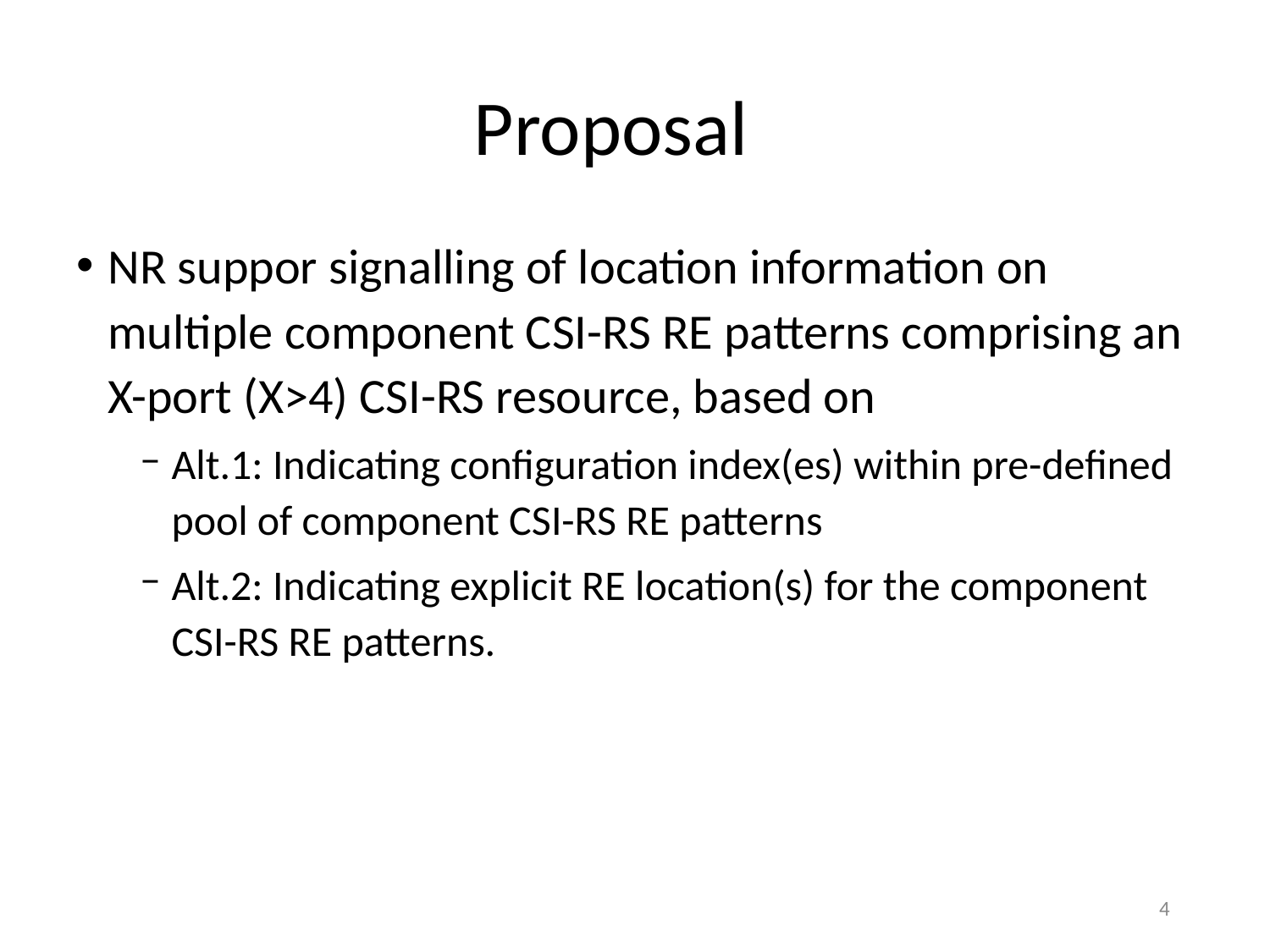

# Proposal
NR suppor signalling of location information on multiple component CSI-RS RE patterns comprising an X-port (X>4) CSI-RS resource, based on
Alt.1: Indicating configuration index(es) within pre-defined pool of component CSI-RS RE patterns
Alt.2: Indicating explicit RE location(s) for the component CSI-RS RE patterns.
4